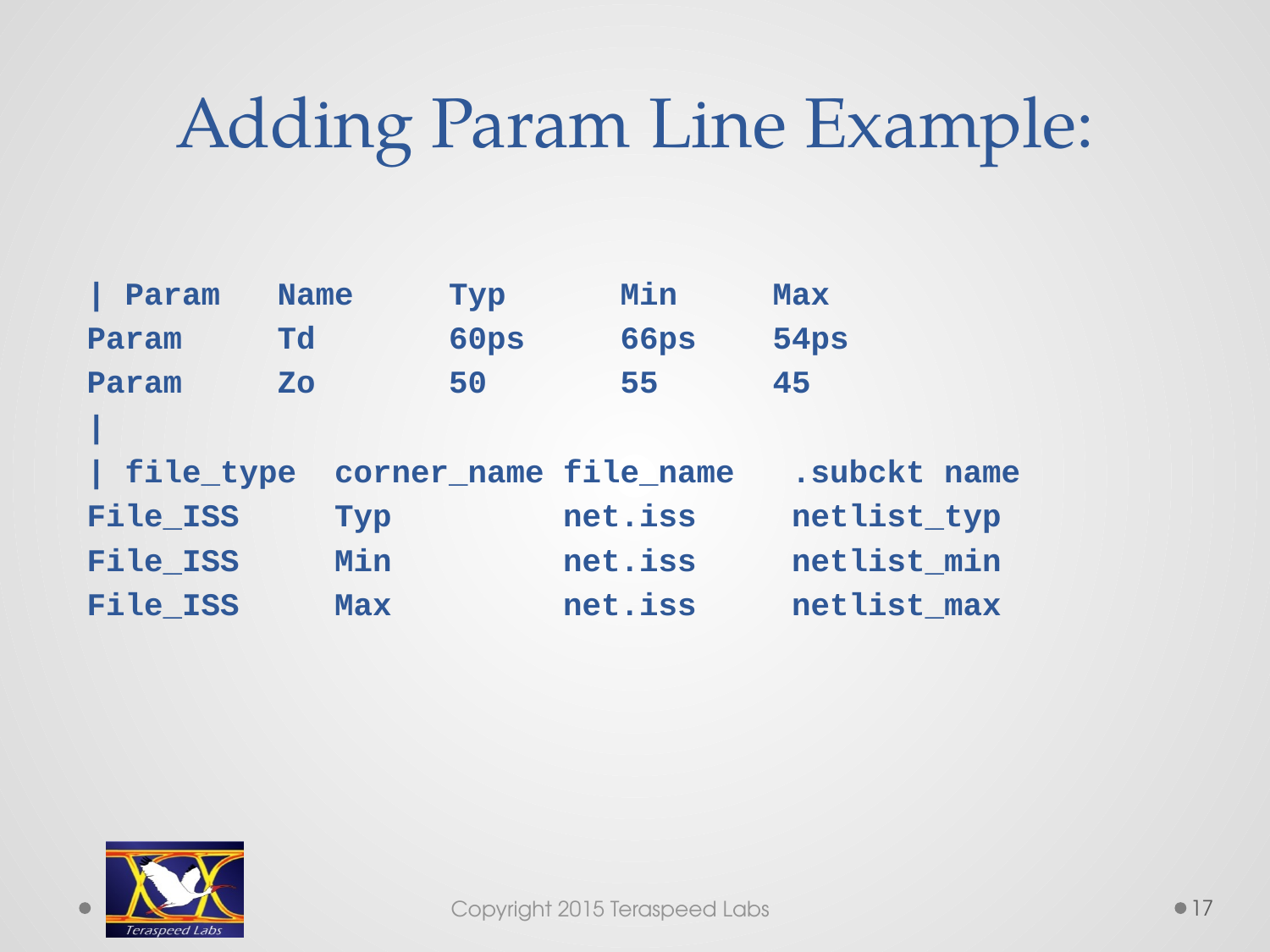

# Adding Param Line Example:

| Param   Name     Typ      Min     Max
Param     Td       60ps     66ps    54ps
Param     Zo       50       55      45
|
| file_type  corner_name file_name   .subckt name
File_ISS     Typ         net.iss     netlist_typ
File_ISS     Min         net.iss     netlist_min
File_ISS     Max         net.iss     netlist_max

17
Copyright 2015 Teraspeed Labs